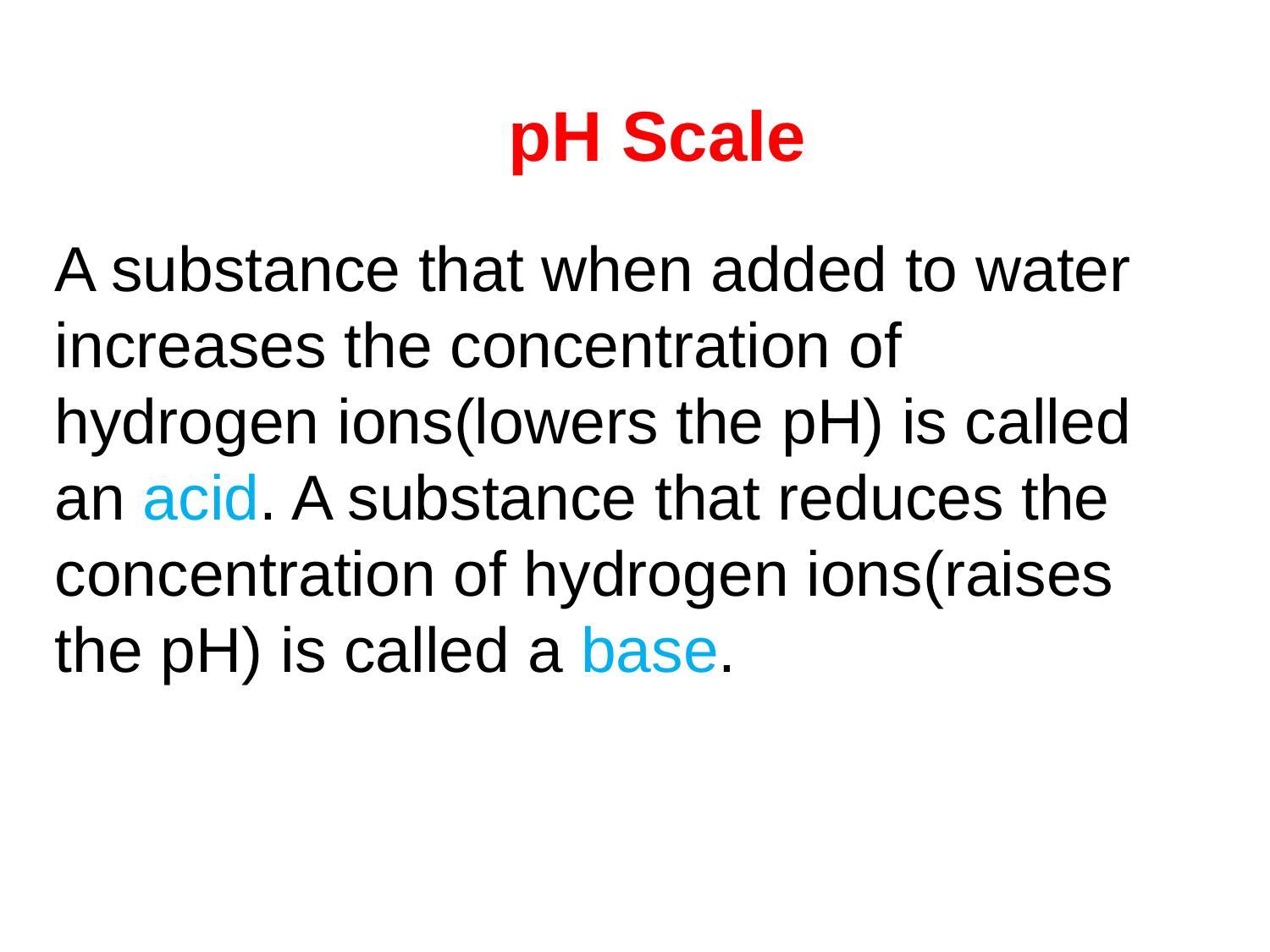

pH Scale
A substance that when added to water increases the concentration of hydrogen ions(lowers the pH) is called an acid. A substance that reduces the concentration of hydrogen ions(raises the pH) is called a base.